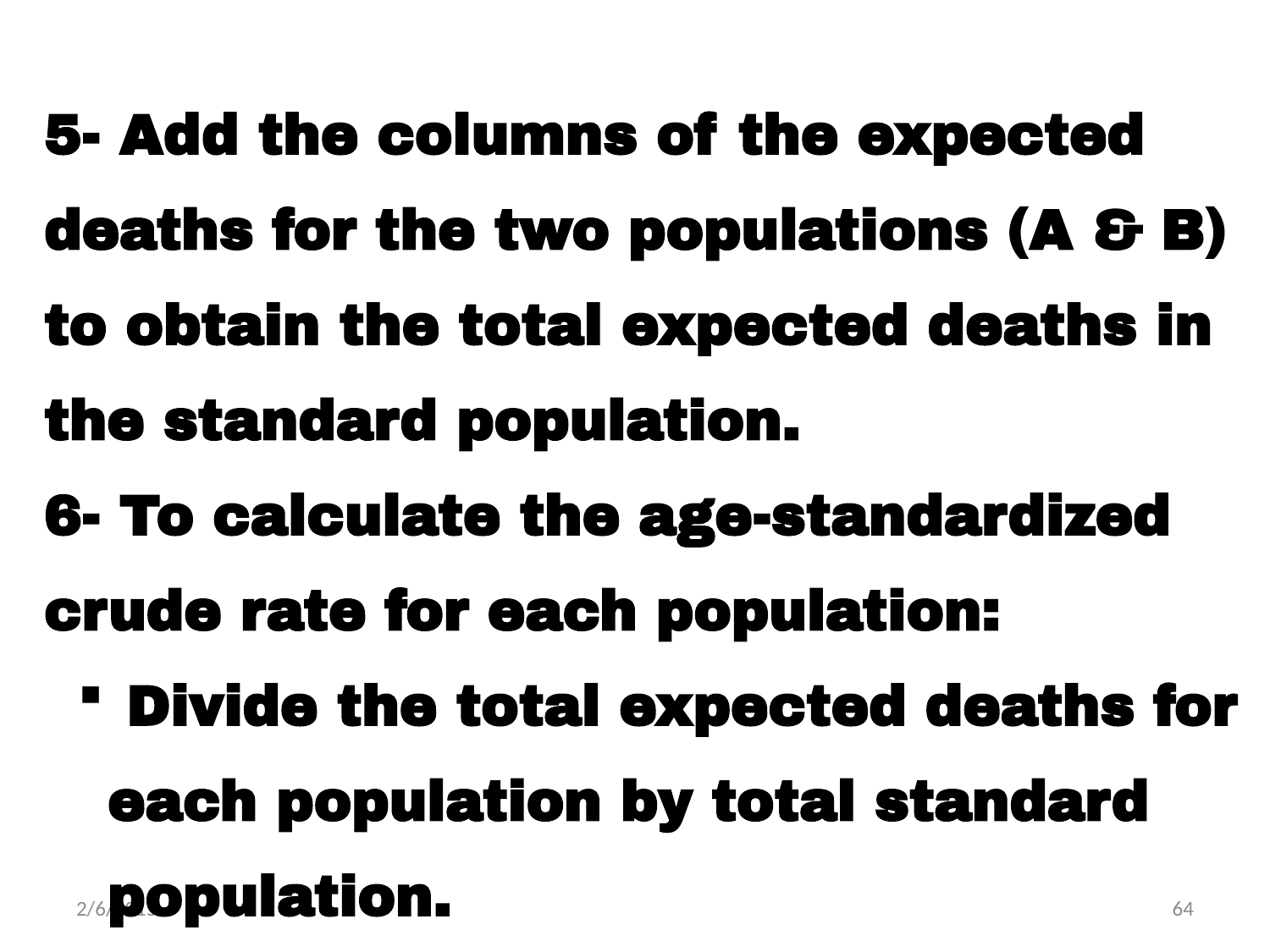

5- Add the columns of the expected deaths for the two populations (A & B) to obtain the total expected deaths in the standard population.
6- To calculate the age-standardized crude rate for each population:
 Divide the total expected deaths for each population by total standard population.
2/6/2015
64